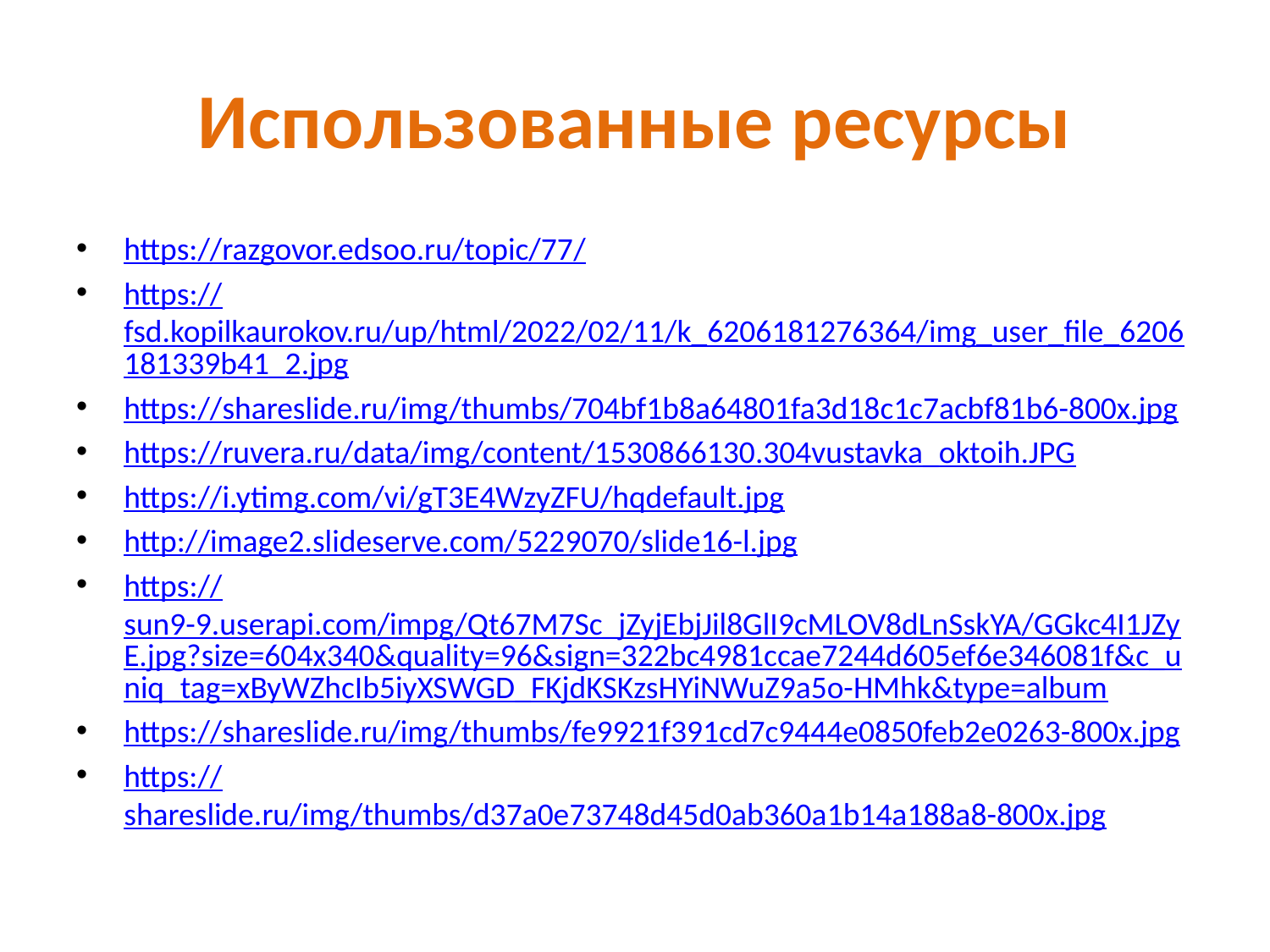

# Использованные ресурсы
https://razgovor.edsoo.ru/topic/77/
https://fsd.kopilkaurokov.ru/up/html/2022/02/11/k_6206181276364/img_user_file_6206181339b41_2.jpg
https://shareslide.ru/img/thumbs/704bf1b8a64801fa3d18c1c7acbf81b6-800x.jpg
https://ruvera.ru/data/img/content/1530866130.304vustavka_oktoih.JPG
https://i.ytimg.com/vi/gT3E4WzyZFU/hqdefault.jpg
http://image2.slideserve.com/5229070/slide16-l.jpg
https://sun9-9.userapi.com/impg/Qt67M7Sc_jZyjEbjJil8GlI9cMLOV8dLnSskYA/GGkc4I1JZyE.jpg?size=604x340&quality=96&sign=322bc4981ccae7244d605ef6e346081f&c_uniq_tag=xByWZhcIb5iyXSWGD_FKjdKSKzsHYiNWuZ9a5o-HMhk&type=album
https://shareslide.ru/img/thumbs/fe9921f391cd7c9444e0850feb2e0263-800x.jpg
https://shareslide.ru/img/thumbs/d37a0e73748d45d0ab360a1b14a188a8-800x.jpg